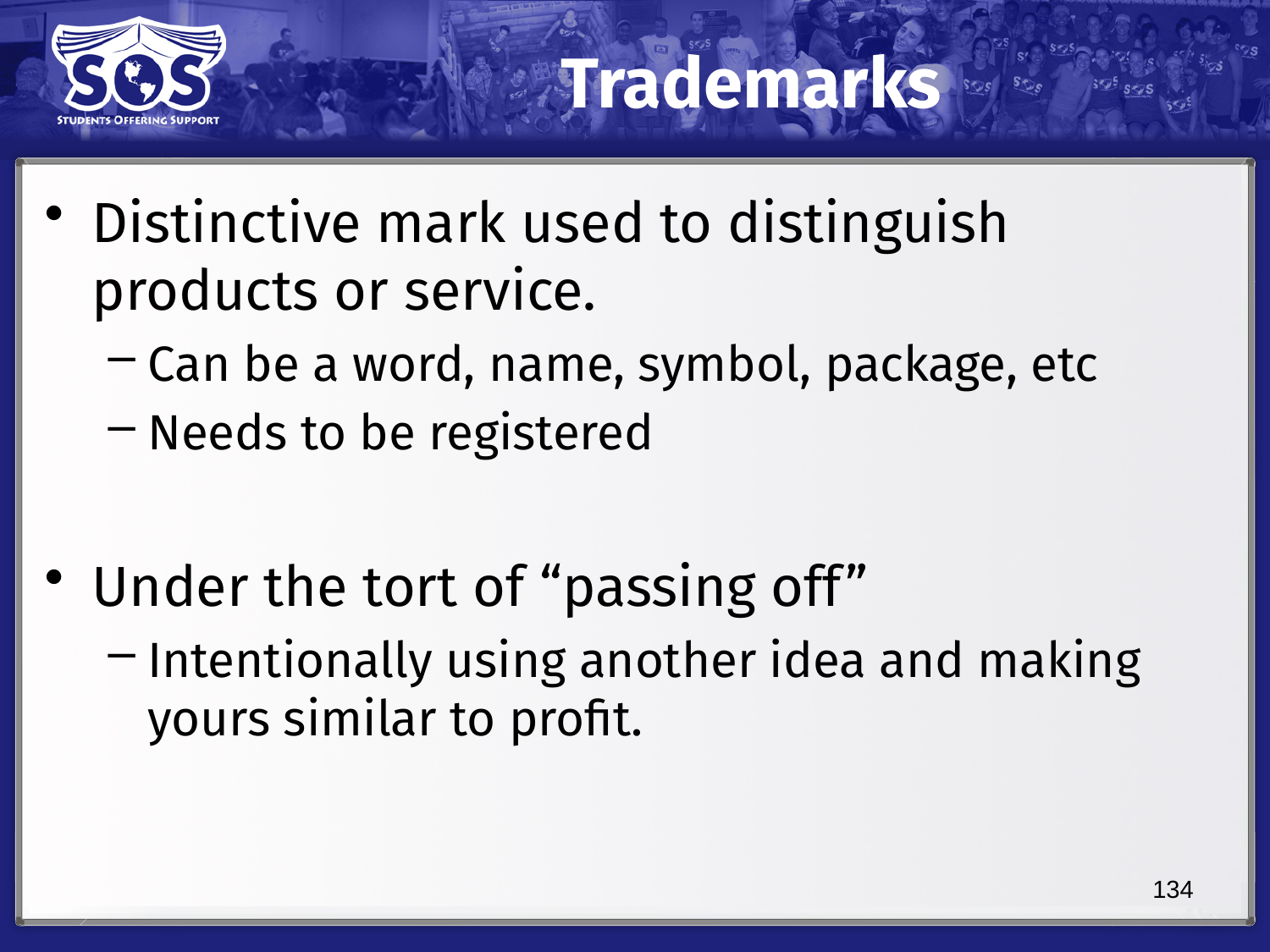

# Trademarks
Distinctive mark used to distinguish products or service.
Can be a word, name, symbol, package, etc
Needs to be registered

Under the tort of “passing off”
Intentionally using another idea and making yours similar to profit.

134